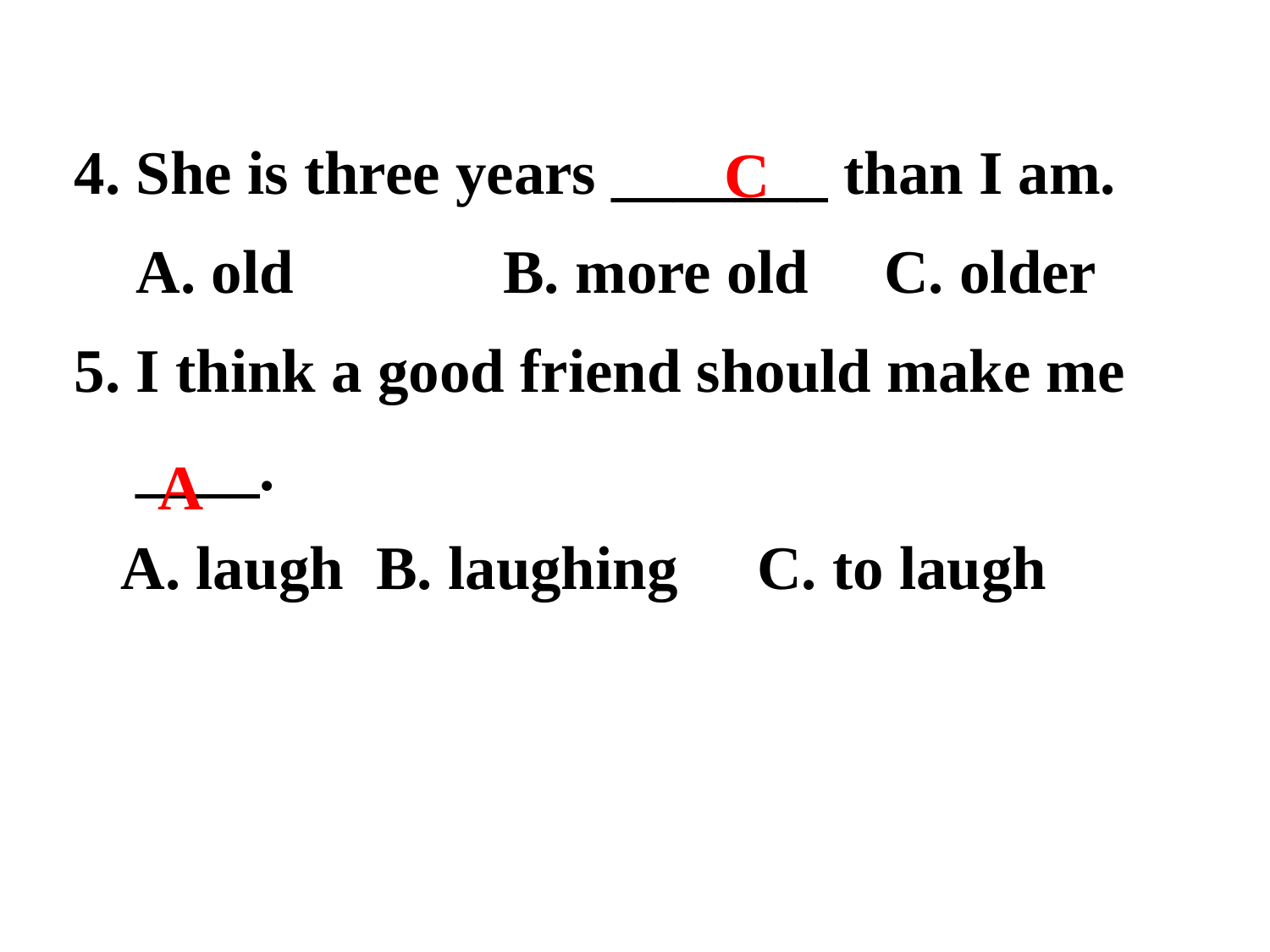

4. She is three years _______ than I am.
    A. old		B. more old	C. older
5. I think a good friend should make me
    ____.
   A. laugh	B. laughing	C. to laugh
C
A